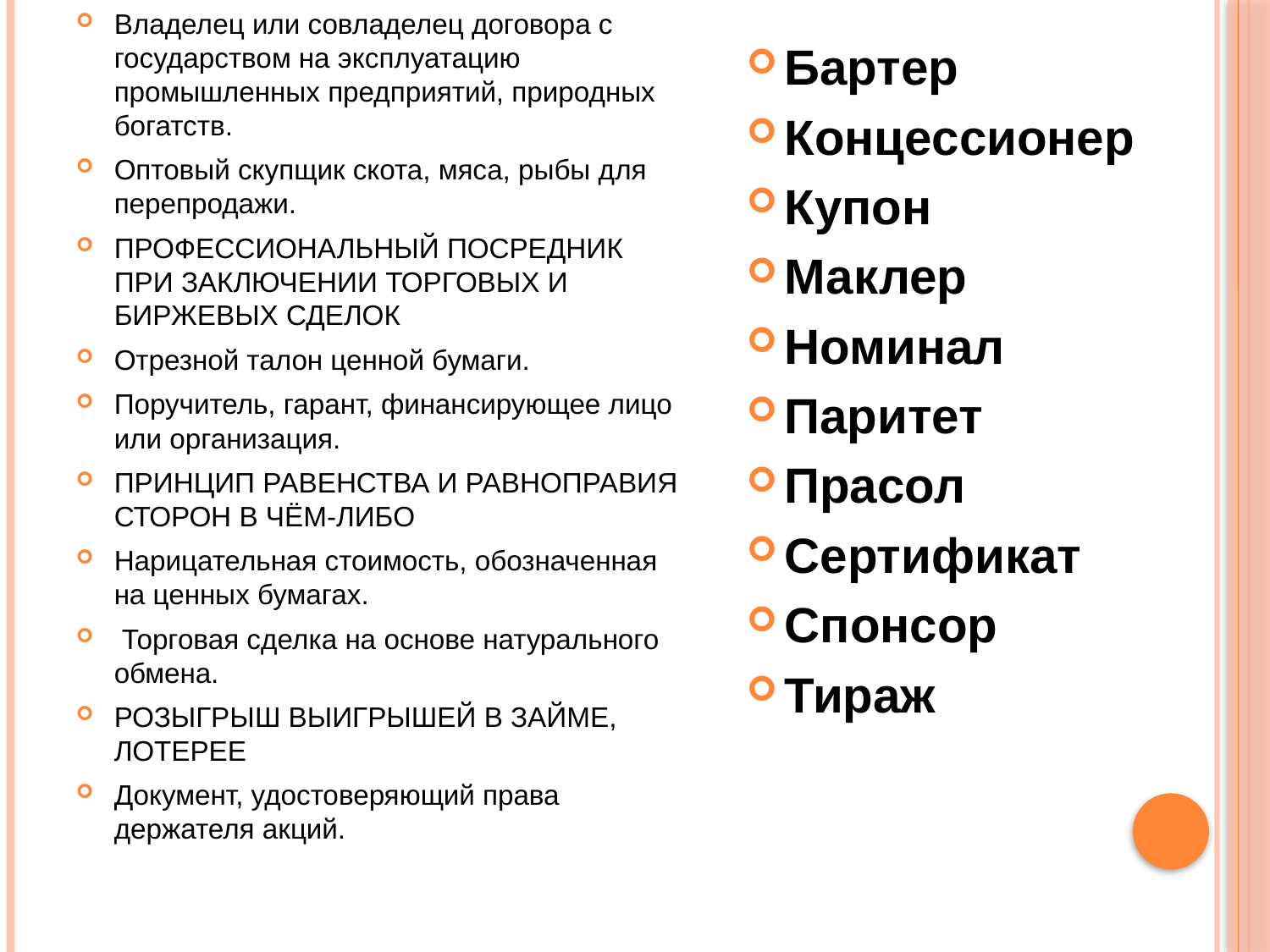

Владелец или совладелец договора с государством на эксплуатацию промышленных предприятий, природных богатств.
Оптовый скупщик скота, мяса, рыбы для перепродажи.
ПРОФЕССИОНАЛЬНЫЙ ПОСРЕДНИК ПРИ ЗАКЛЮЧЕНИИ ТОРГОВЫХ И БИРЖЕВЫХ СДЕЛОК
Отрезной талон ценной бумаги.
Поручитель, гарант, финансирующее лицо или организация.
ПРИНЦИП РАВЕНСТВА И РАВНОПРАВИЯ СТОРОН В ЧЁМ-ЛИБО
Нарицательная стоимость, обозначенная на ценных бумагах.
 Торговая сделка на основе натурального обмена.
РОЗЫГРЫШ ВЫИГРЫШЕЙ В ЗАЙМЕ, ЛОТЕРЕЕ
Документ, удостоверяющий права держателя акций.
Бартер
Концессионер
Купон
Маклер
Номинал
Паритет
Прасол
Сертификат
Спонсор
Тираж